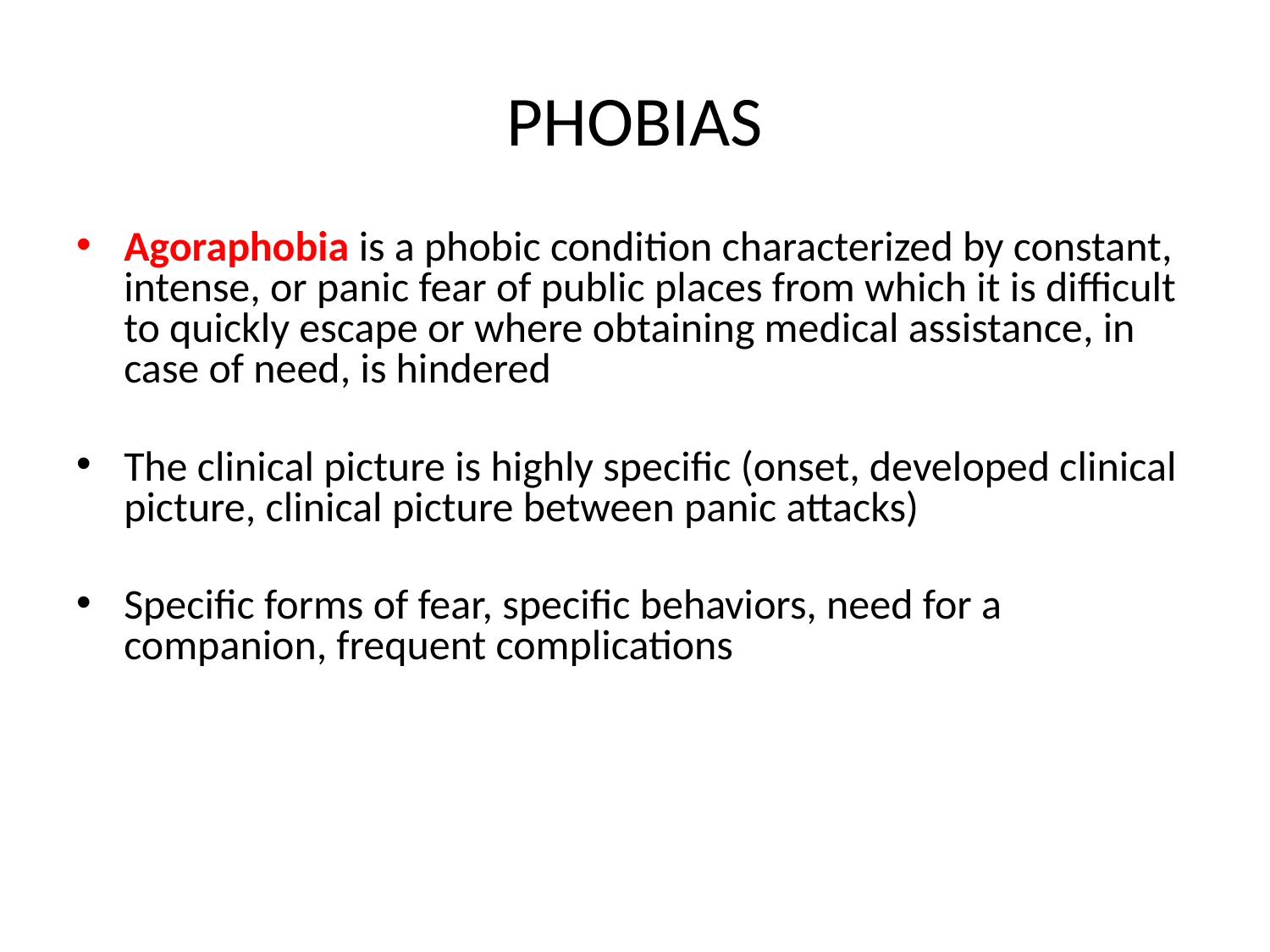

# PHOBIAS
Agoraphobia is a phobic condition characterized by constant, intense, or panic fear of public places from which it is difficult to quickly escape or where obtaining medical assistance, in case of need, is hindered

The clinical picture is highly specific (onset, developed clinical picture, clinical picture between panic attacks)

Specific forms of fear, specific behaviors, need for a companion, frequent complications